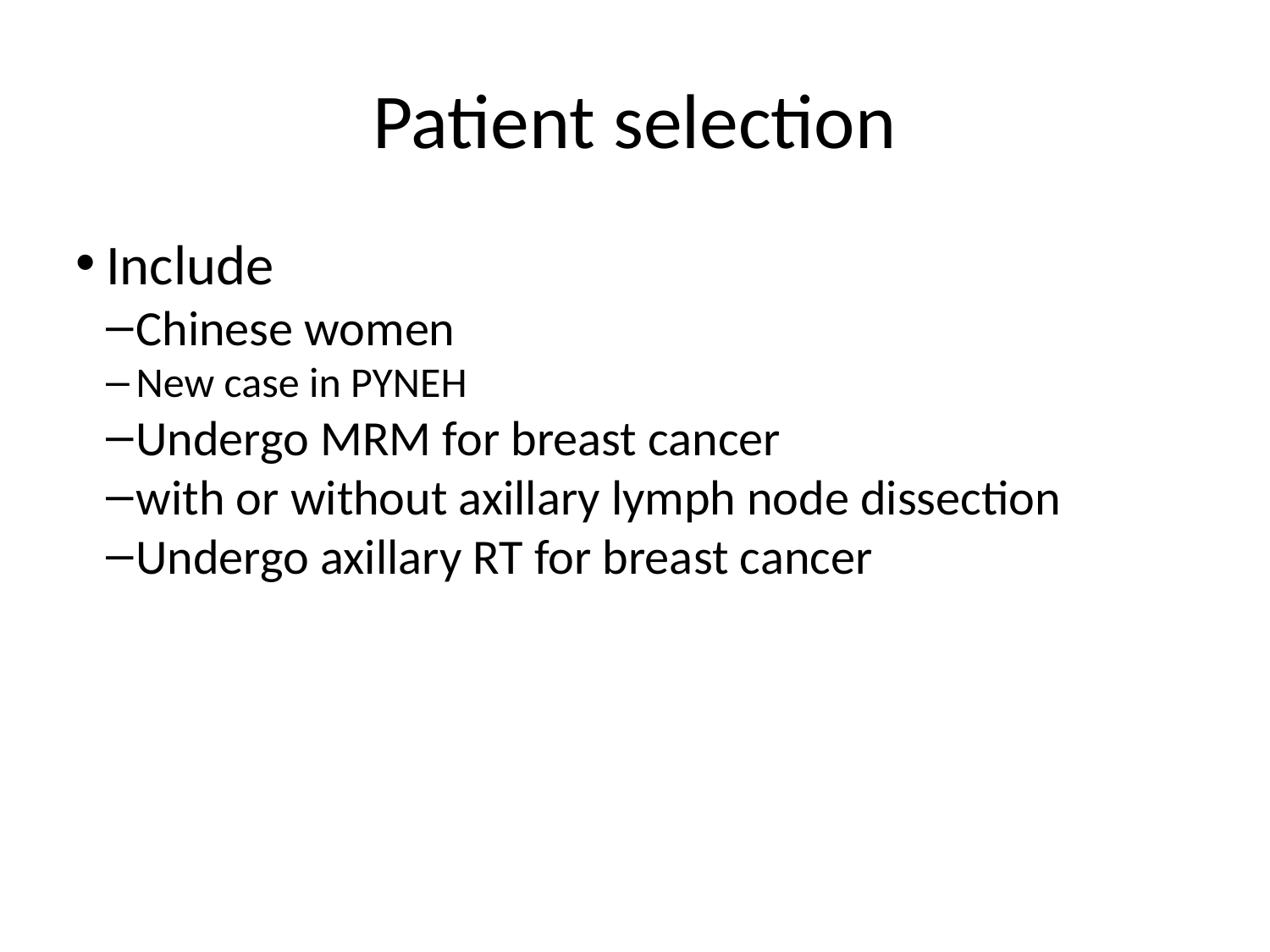

Patient selection
Include
Chinese women
New case in PYNEH
Undergo MRM for breast cancer
with or without axillary lymph node dissection
Undergo axillary RT for breast cancer